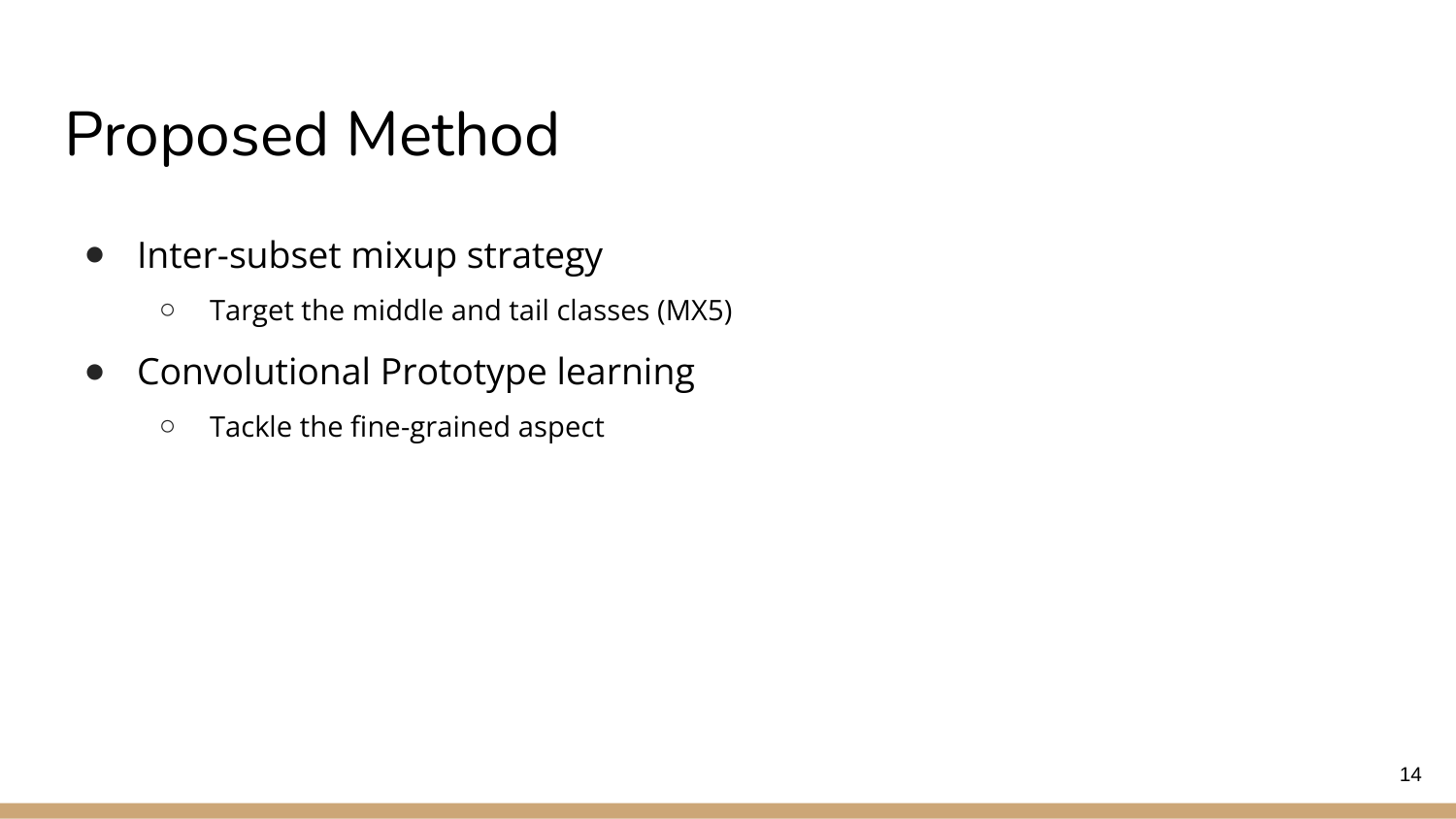

# Proposed Method
Inter-subset mixup strategy
Target the middle and tail classes (MX5)
Convolutional Prototype learning
Tackle the fine-grained aspect
14